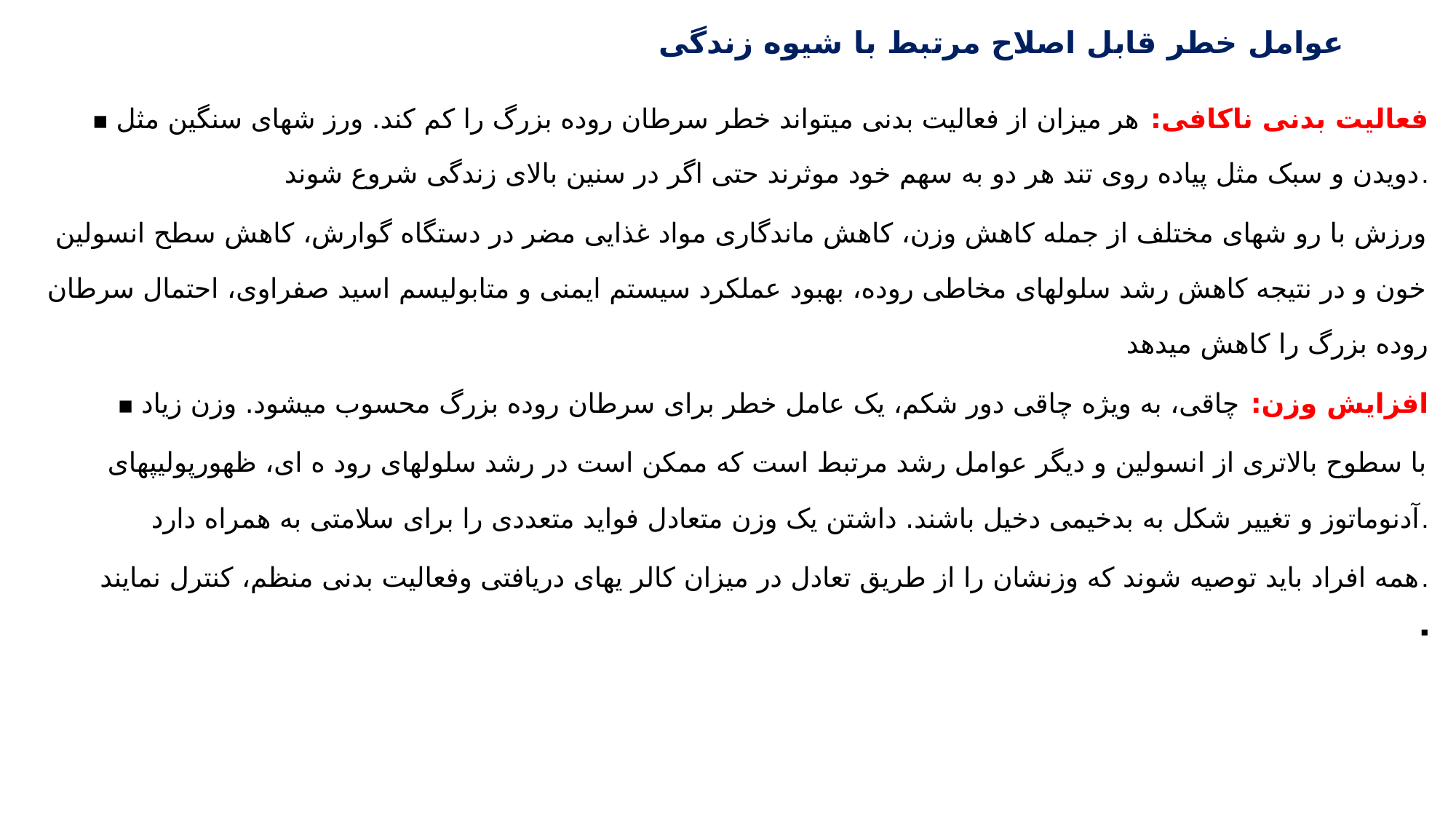

# عوامل خطر قابل اصلاح مرتبط با شیوه زندگی
▪ فعالیت بدنی ناکافی: هر میزان از فعالیت بدنی میتواند خطر سرطان روده بزرگ را کم کند. ورز شهای سنگین مثل دویدن و سبک مثل پیاده روی تند هر دو به سهم خود موثرند حتی اگر در سنین بالای زندگی شروع شوند.
ورزش با رو شهای مختلف از جمله کاهش وزن، کاهش ماندگاری مواد غذایی مضر در دستگاه گوارش، کاهش سطح انسولین خون و در نتیجه کاهش رشد سلولهای مخاطی روده، بهبود عملکرد سیستم ایمنی و متابولیسم اسید صفراوی، احتمال سرطان روده بزرگ را کاهش میدهد
▪ افزایش وزن: چاقی، به ویژه چاقی دور شکم، یک عامل خطر برای سرطان روده بزرگ محسوب میشود. وزن زیاد
با سطوح بالاتری از انسولین و دیگر عوامل رشد مرتبط است که ممکن است در رشد سلولهای رود ه ای، ظهورپولیپهای آدنوماتوز و تغییر شکل به بدخیمی دخیل باشند. داشتن یک وزن متعادل فواید متعددی را برای سلامتی به همراه دارد.
 همه افراد باید توصیه شوند که وزنشان را از طریق تعادل در میزان کالر یهای دریافتی وفعالیت بدنی منظم، کنترل نمایند.
▪